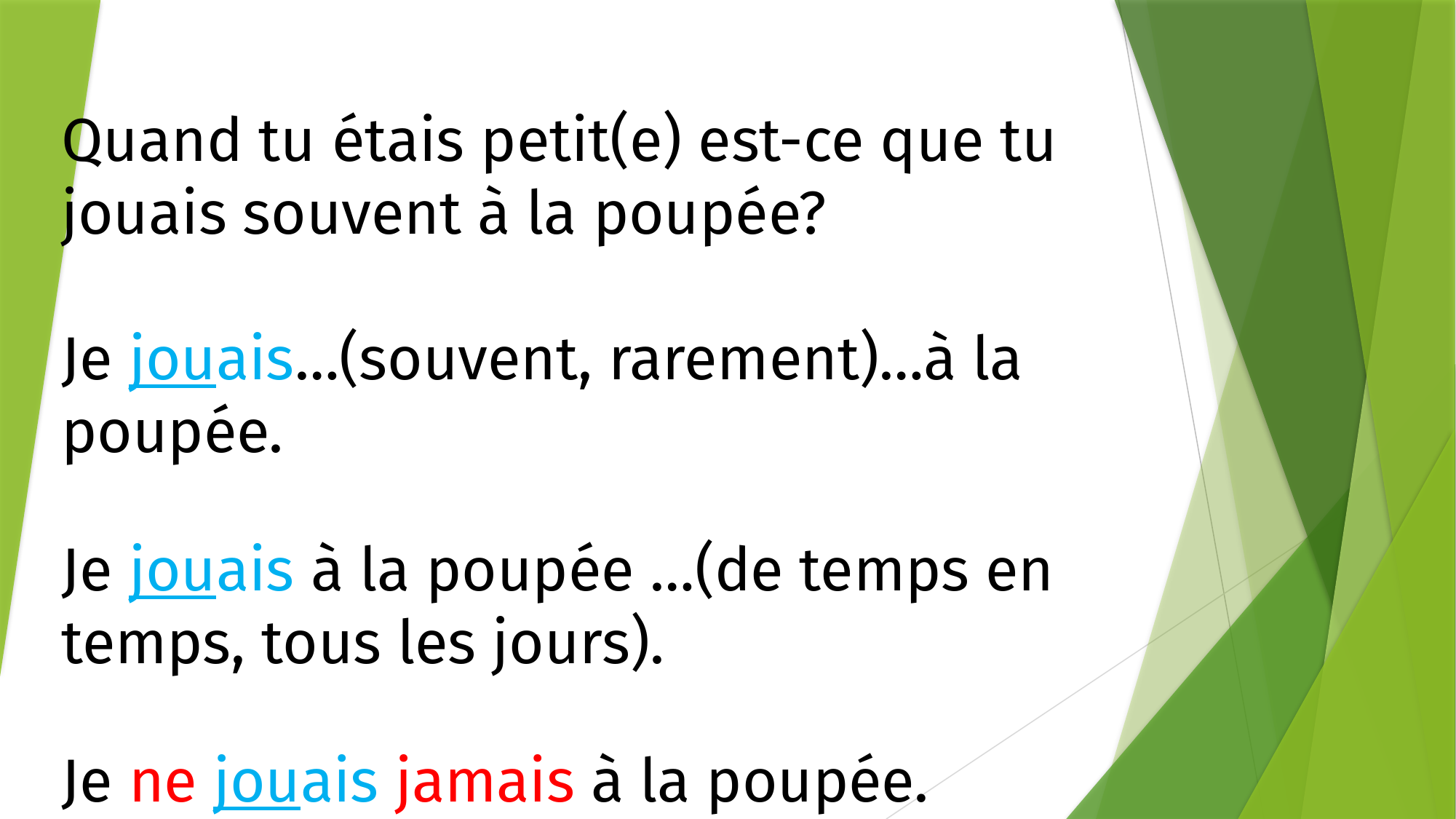

Quand tu étais petit(e) est-ce que tu jouais souvent à la poupée?

Je jouais…(souvent, rarement)…à la poupée.

Je jouais à la poupée …(de temps en temps, tous les jours).

Je ne jouais jamais à la poupée.